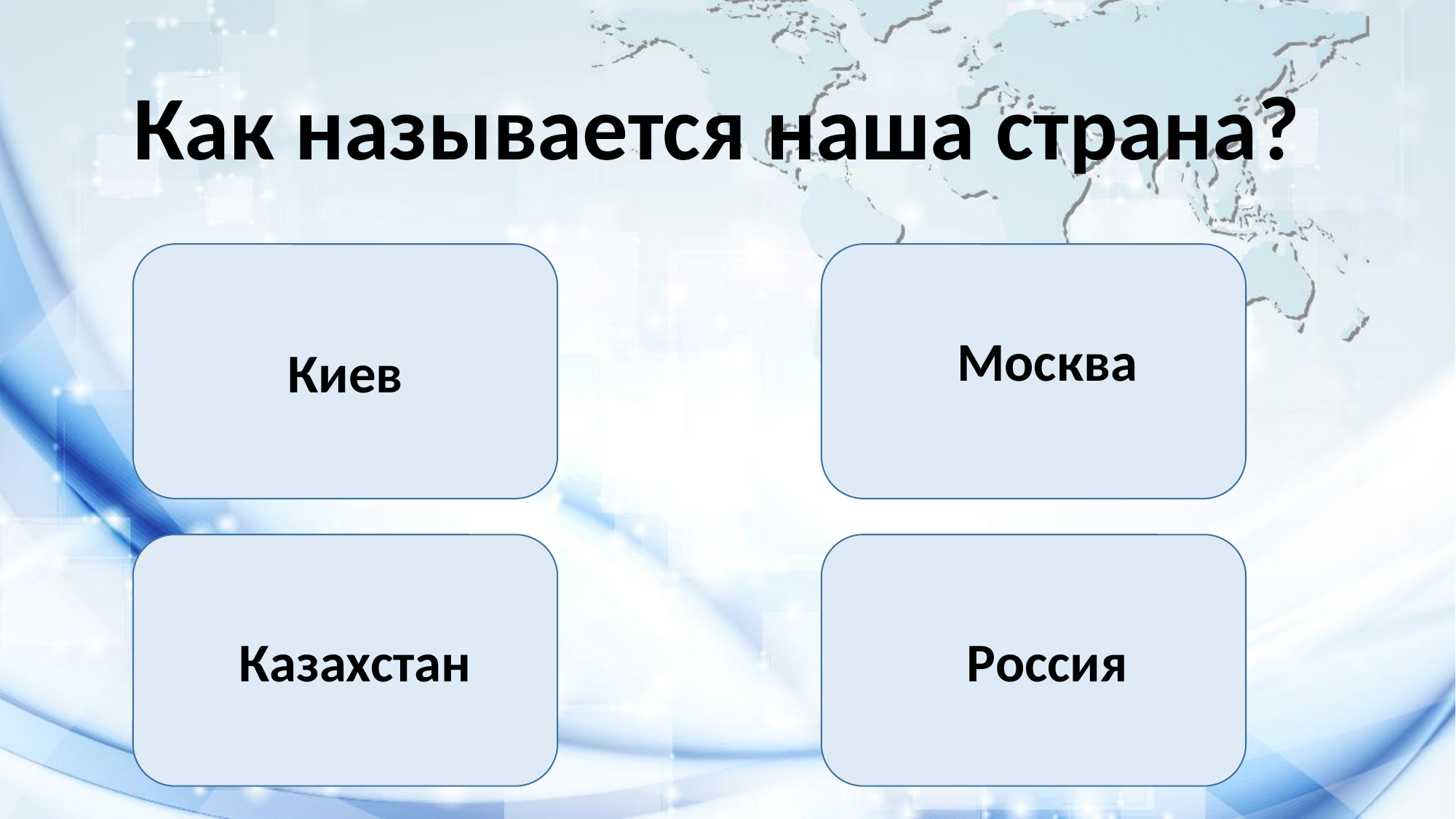

Как называется наша страна?

Москва
Киев

Россия
Казахстан